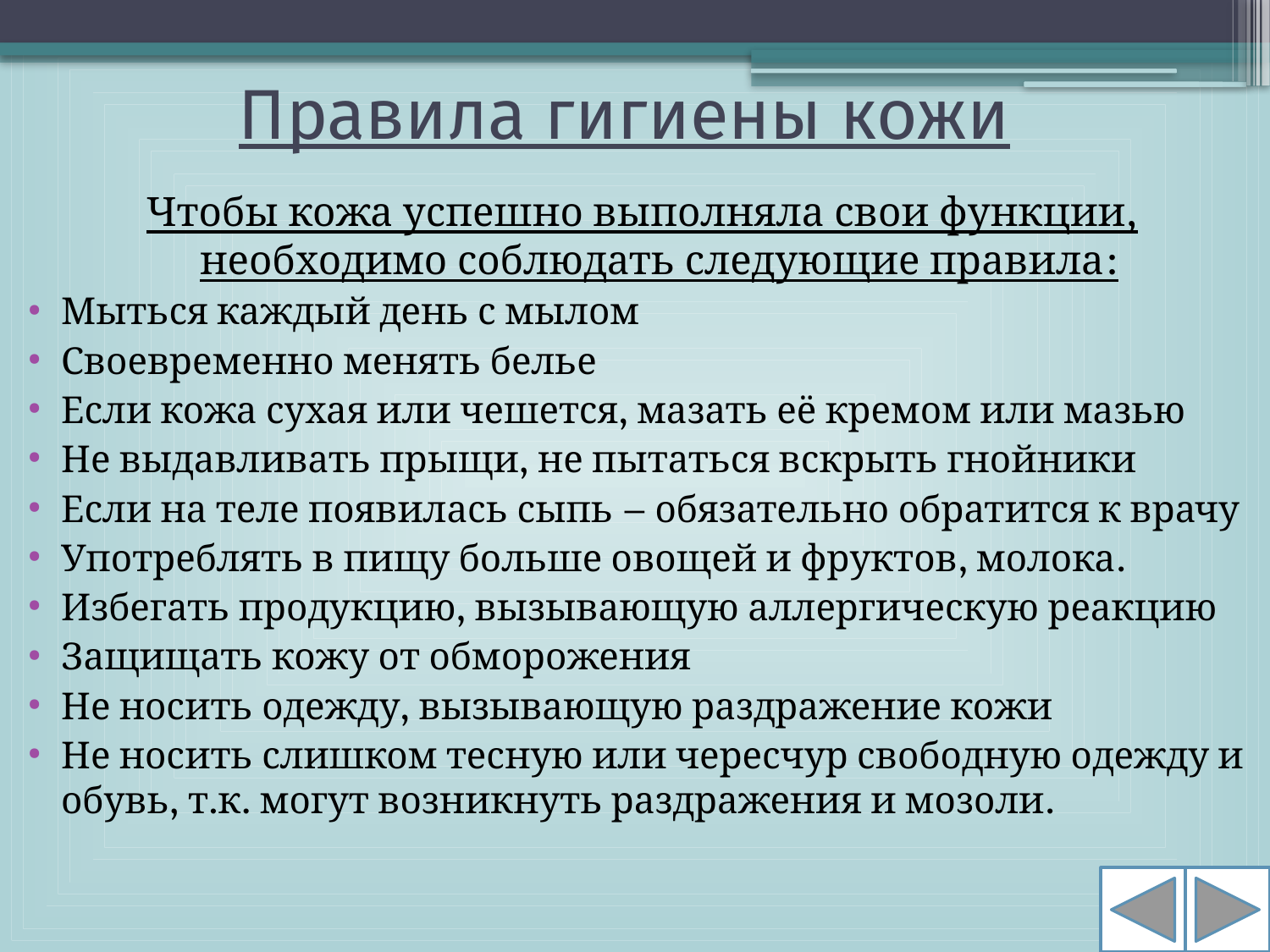

# Правила гигиены кожи
Чтобы кожа успешно выполняла свои функции, необходимо соблюдать следующие правила:
Мыться каждый день с мылом
Своевременно менять белье
Если кожа сухая или чешется, мазать её кремом или мазью
Не выдавливать прыщи, не пытаться вскрыть гнойники
Если на теле появилась сыпь – обязательно обратится к врачу
Употреблять в пищу больше овощей и фруктов, молока.
Избегать продукцию, вызывающую аллергическую реакцию
Защищать кожу от обморожения
Не носить одежду, вызывающую раздражение кожи
Не носить слишком тесную или чересчур свободную одежду и обувь, т.к. могут возникнуть раздражения и мозоли.